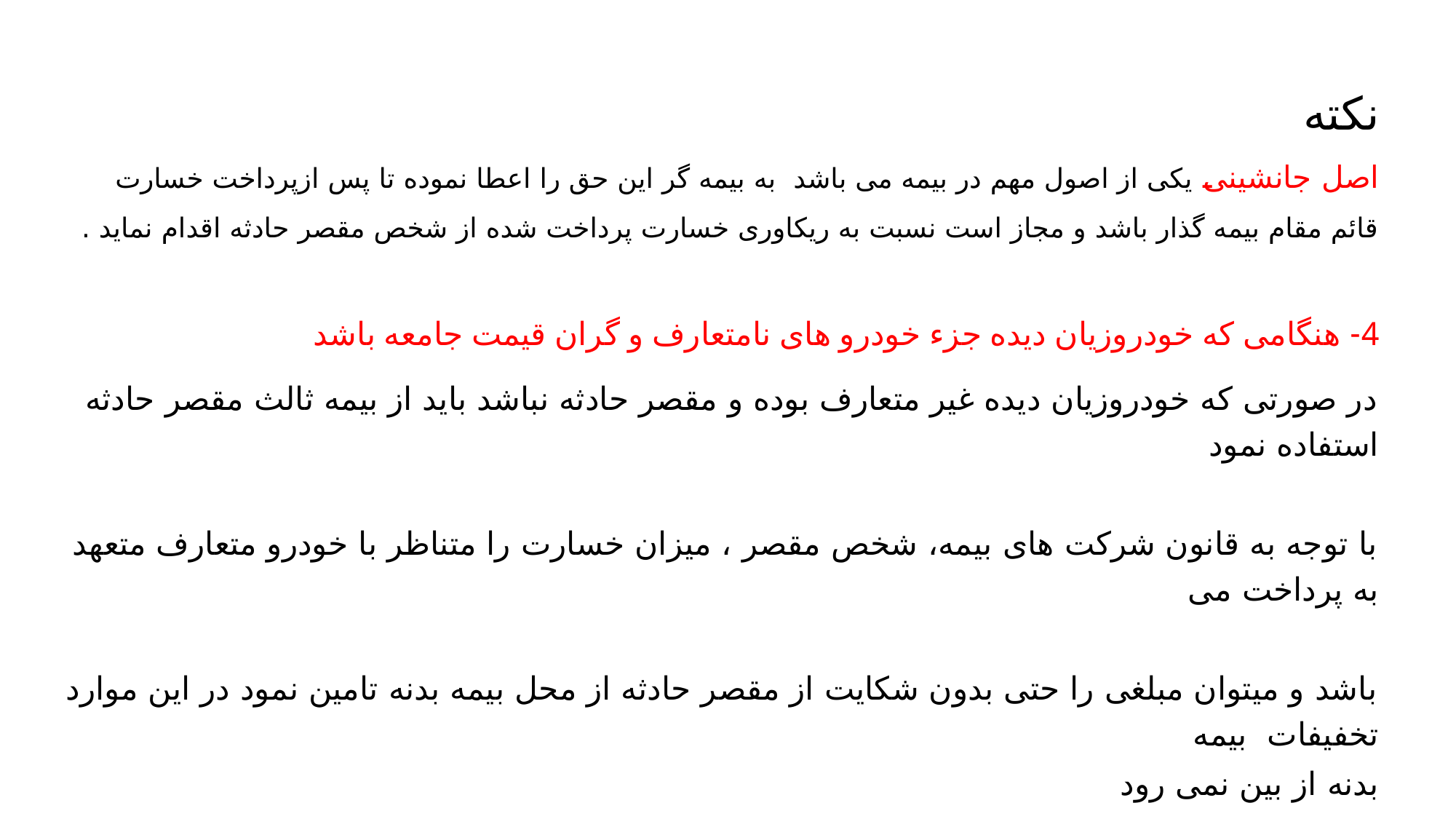

# نکته اصل جانشینی یکی از اصول مهم در بیمه می باشد  به بیمه گر این حق را اعطا نموده تا پس ازپرداخت خسارت قائم مقام بیمه گذار باشد و مجاز است نسبت به ریکاوری خسارت پرداخت شده از شخص مقصر حادثه اقدام نماید .
4- هنگامی که خودروزیان دیده جزء خودرو های نامتعارف و گران قیمت جامعه باشد

در صورتی که خودروزیان دیده غیر متعارف بوده و مقصر حادثه نباشد باید از بیمه ثالث مقصر حادثه استفاده نمود

با توجه به قانون شرکت های بیمه، شخص مقصر ، میزان خسارت را متناظر با خودرو متعارف متعهد به پرداخت می

باشد و میتوان مبلغی را حتی بدون شکایت از مقصر حادثه از محل بیمه بدنه تامین نمود در این موارد تخفیفات  بیمه
بدنه از بین نمی رود